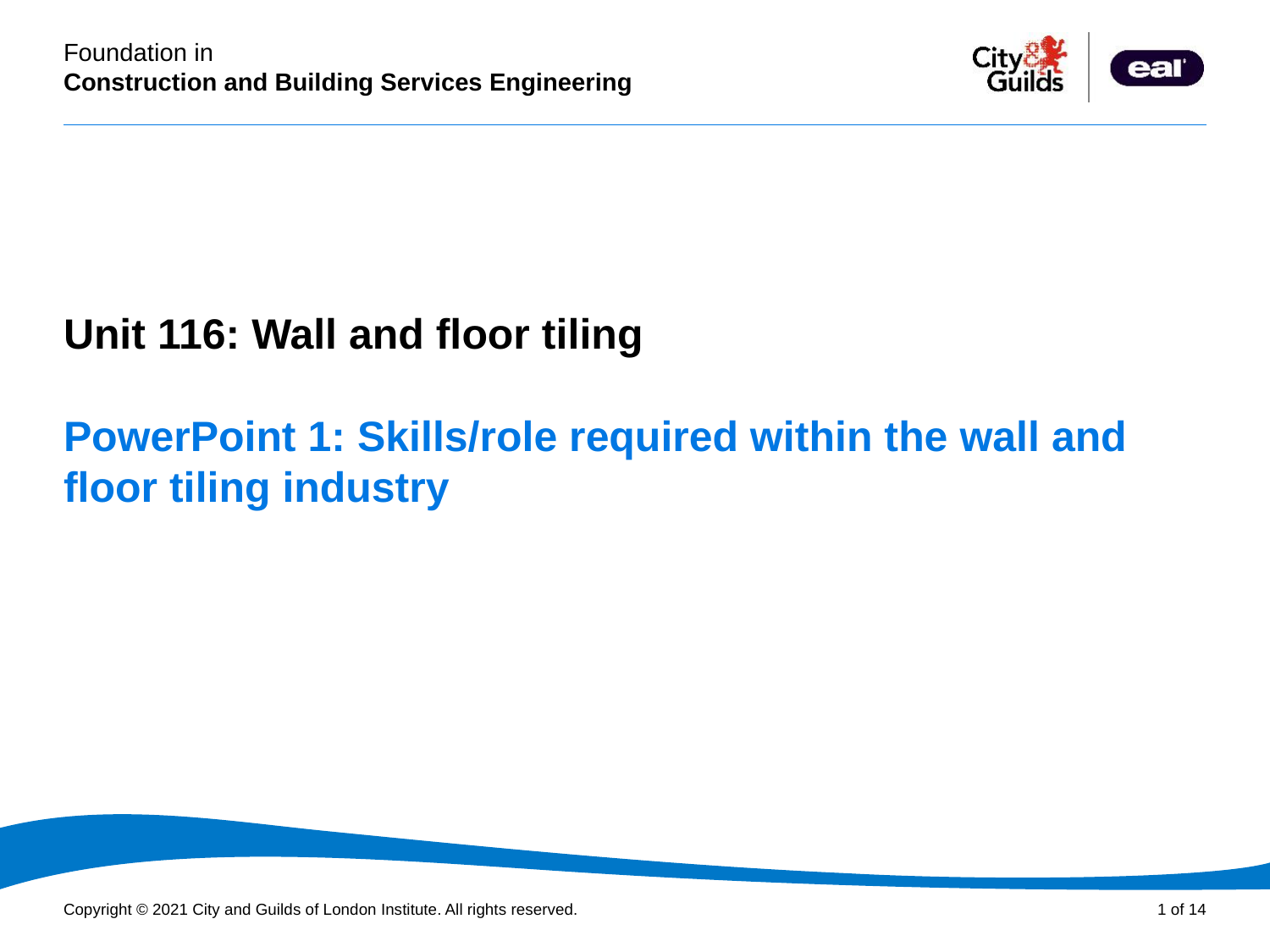

PowerPoint presentation
Unit 116: Wall and floor tiling
# PowerPoint 1: Skills/role required within the wall and floor tiling industry